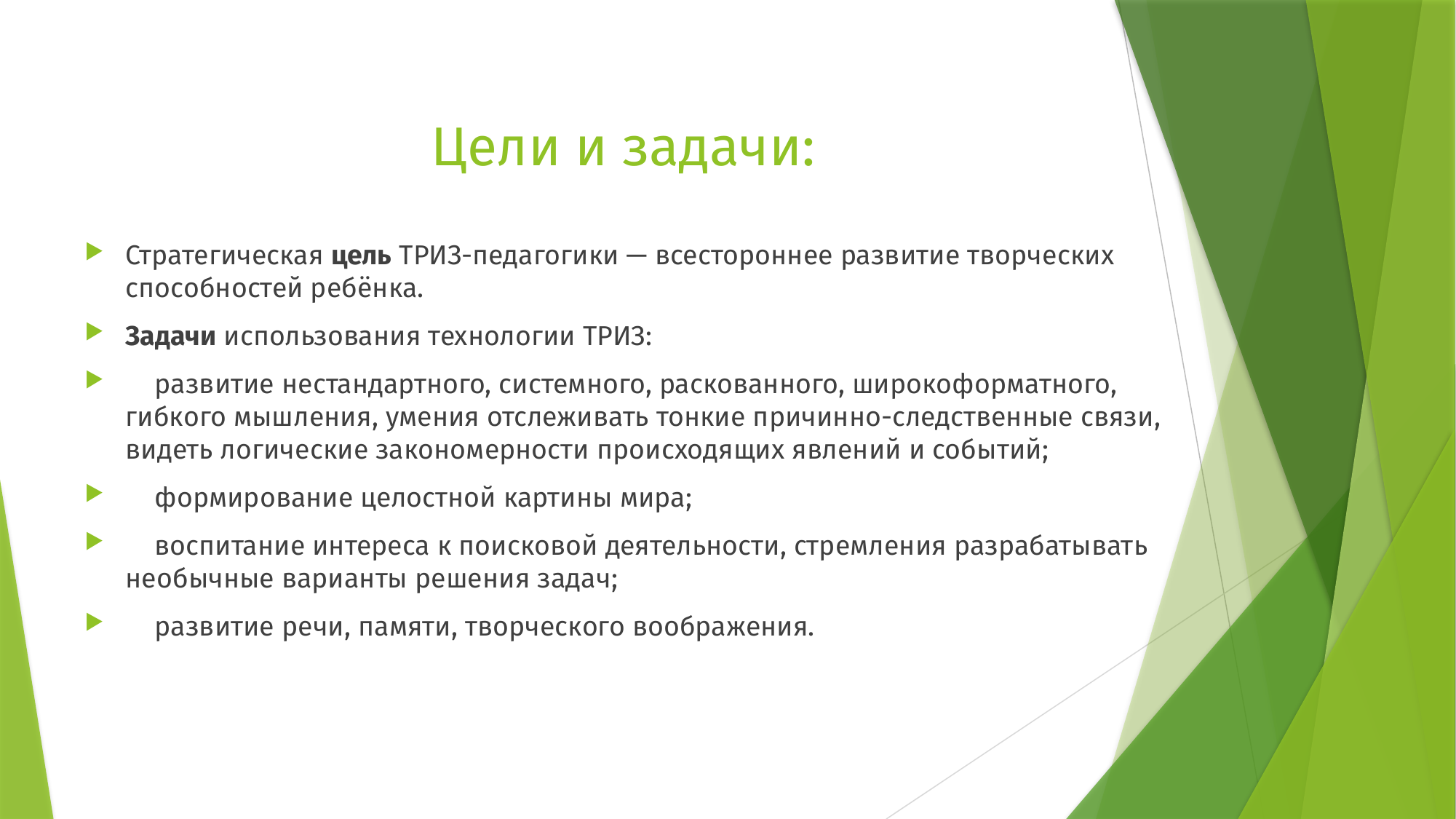

# Цели и задачи:
Стратегическая цель ТРИЗ-педагогики — всестороннее развитие творческих способностей ребёнка.
Задачи использования технологии ТРИЗ:
    развитие нестандартного, системного, раскованного, широкоформатного, гибкого мышления, умения отслеживать тонкие причинно-следственные связи, видеть логические закономерности происходящих явлений и событий;
    формирование целостной картины мира;
    воспитание интереса к поисковой деятельности, стремления разрабатывать необычные варианты решения задач;
    развитие речи, памяти, творческого воображения.